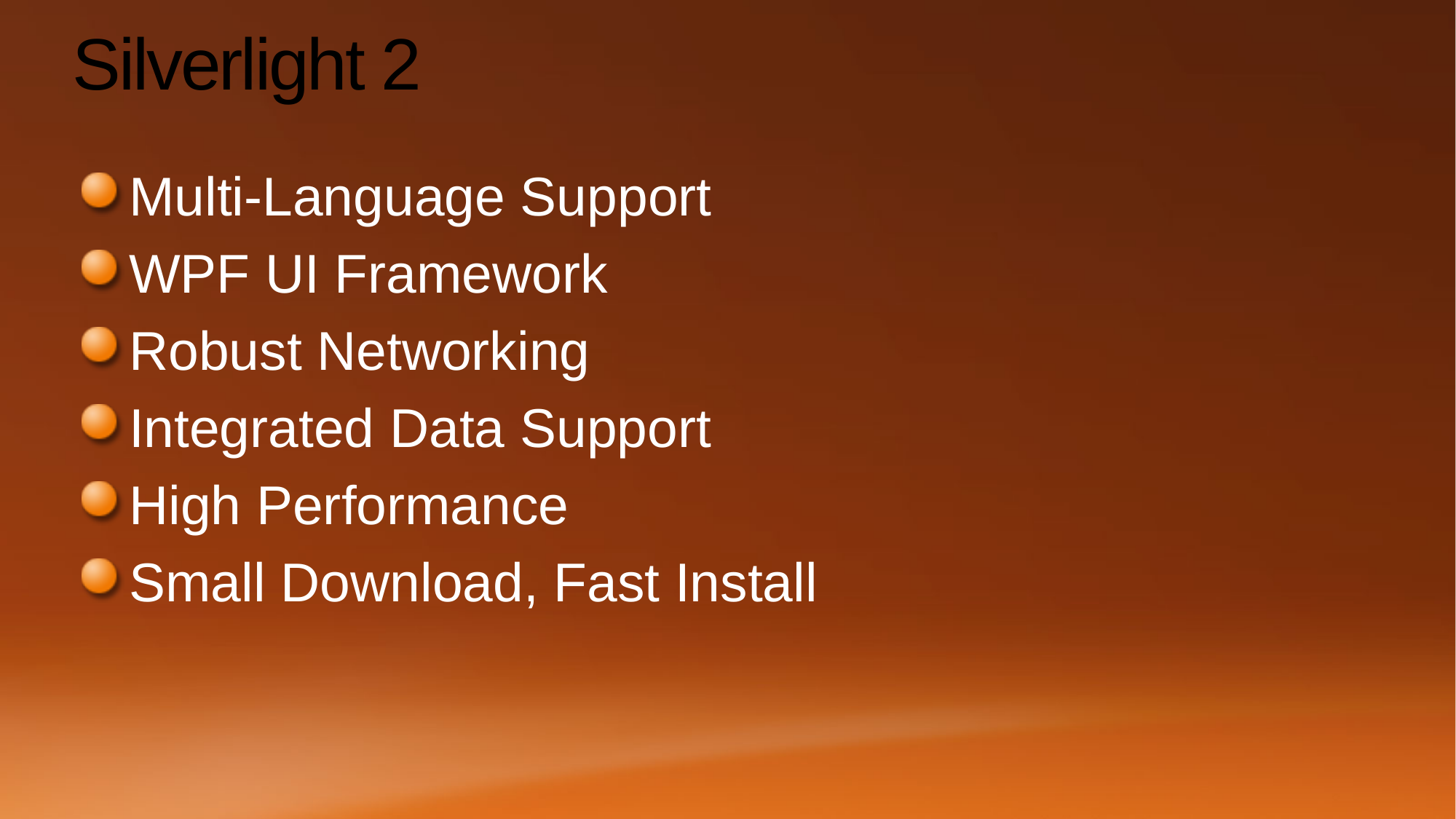

# Silverlight 2
Multi-Language Support
WPF UI Framework
Robust Networking
Integrated Data Support
High Performance
Small Download, Fast Install